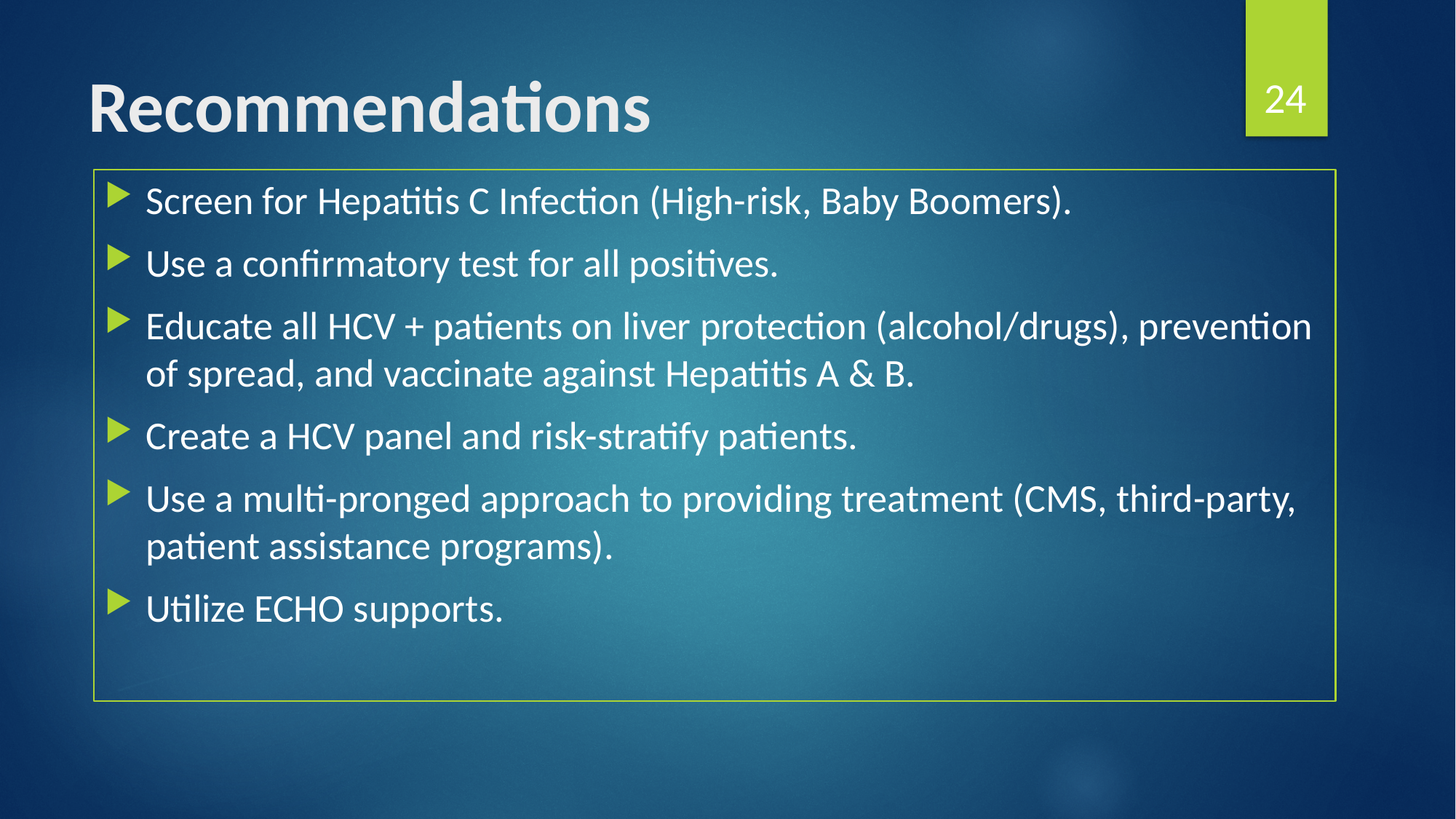

24
# Recommendations
Screen for Hepatitis C Infection (High-risk, Baby Boomers).
Use a confirmatory test for all positives.
Educate all HCV + patients on liver protection (alcohol/drugs), prevention of spread, and vaccinate against Hepatitis A & B.
Create a HCV panel and risk-stratify patients.
Use a multi-pronged approach to providing treatment (CMS, third-party, patient assistance programs).
Utilize ECHO supports.